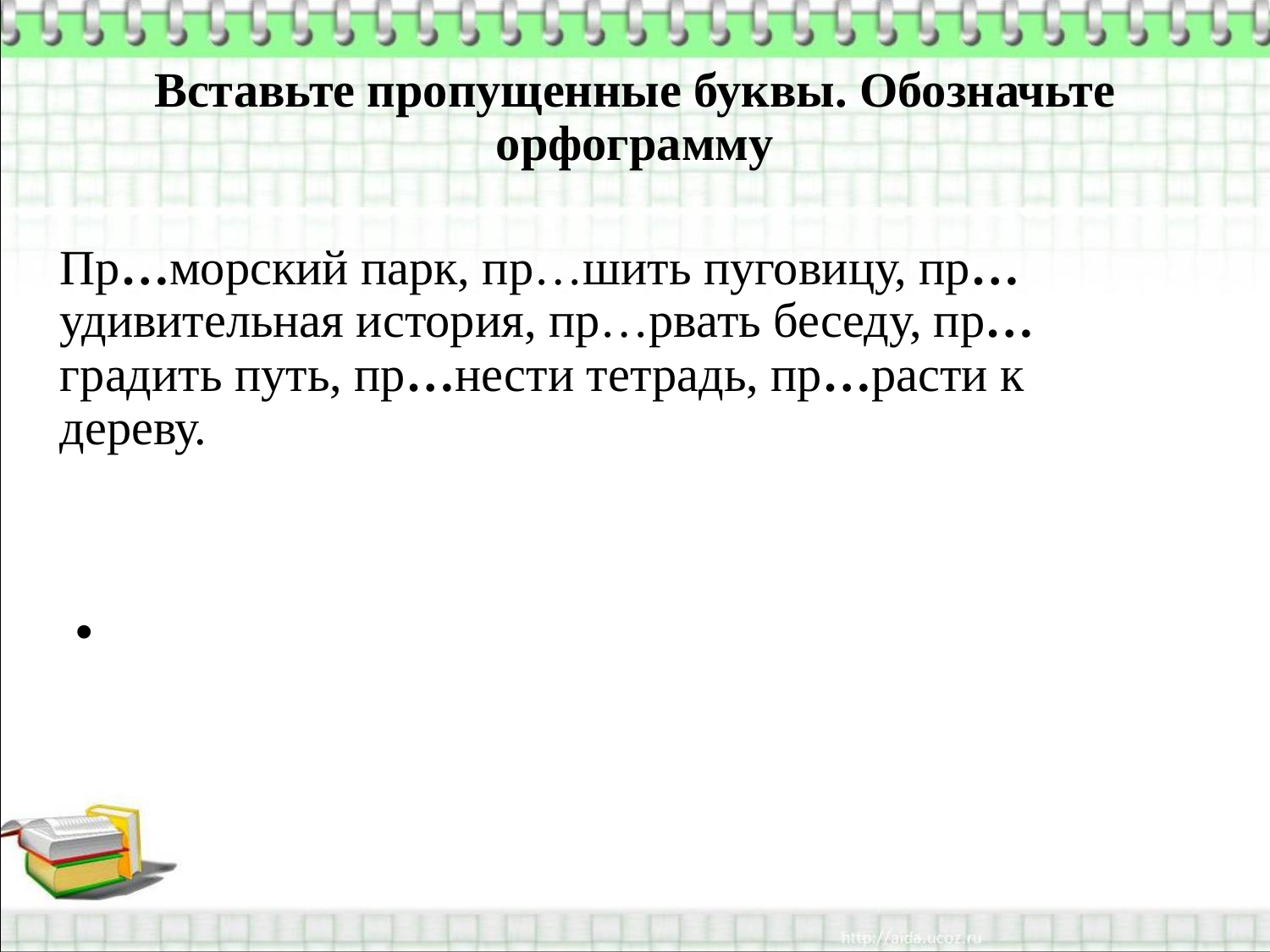

Вставьте пропущенные буквы. Обозначьте орфограмму

Пр…морский парк, пр…шить пуговицу, пр…удивительная история, пр…рвать беседу, пр…градить путь, пр…нести тетрадь, пр…расти к дереву.

#